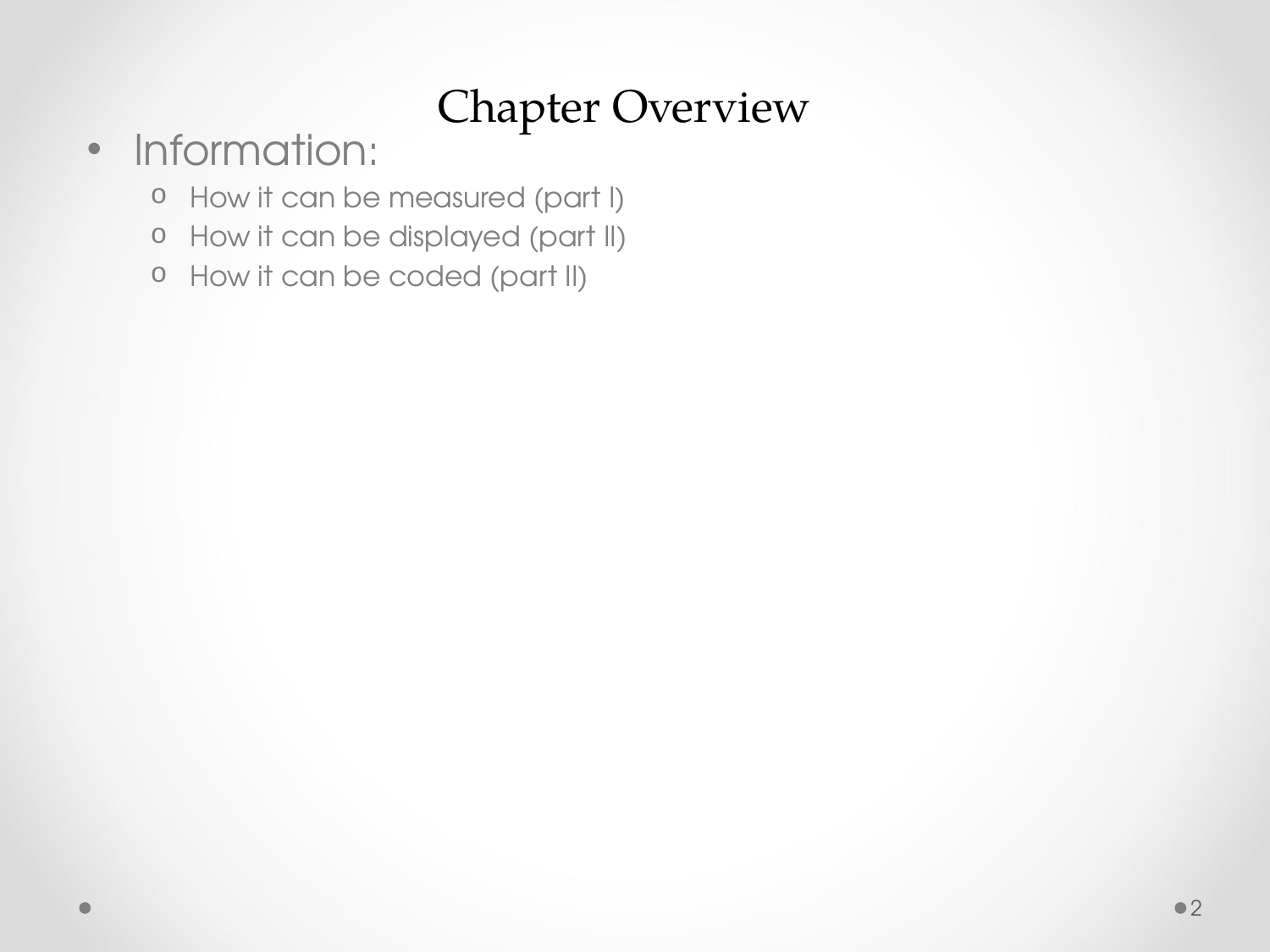

# Chapter Overview

Information:
How it can be measured (part I)
How it can be displayed (part II)
How it can be coded (part II)
2